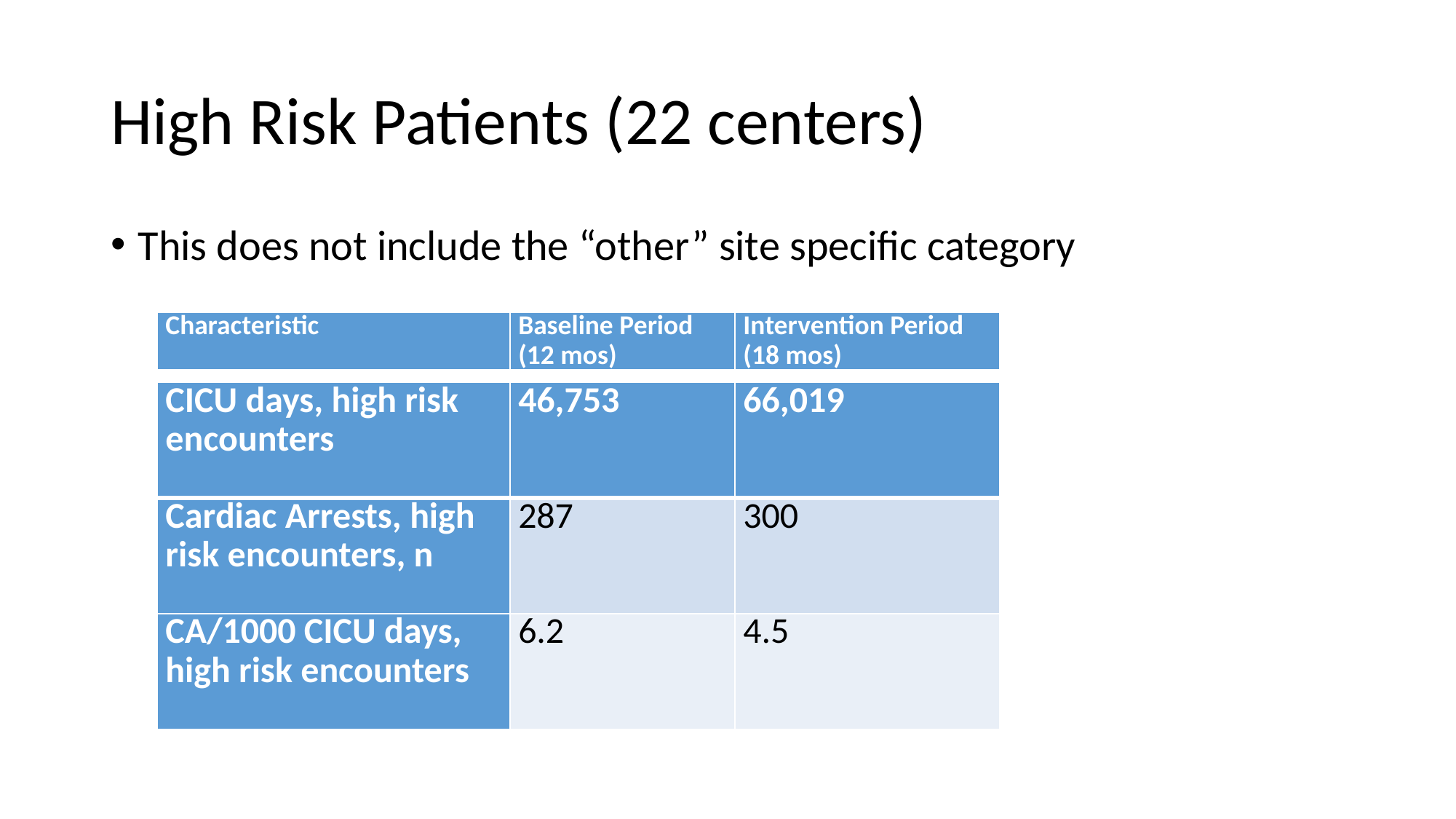

# High Risk Patients (22 centers)
This does not include the “other” site specific category

| Characteristic | Baseline Period (12 mos) | Intervention Period (18 mos) |
| --- | --- | --- |
| CICU days, high risk encounters | 46,753 | 66,019 |
| --- | --- | --- |
| Cardiac Arrests, high risk encounters, n | 287 | 300 |
| CA/1000 CICU days, high risk encounters | 6.2 | 4.5 |